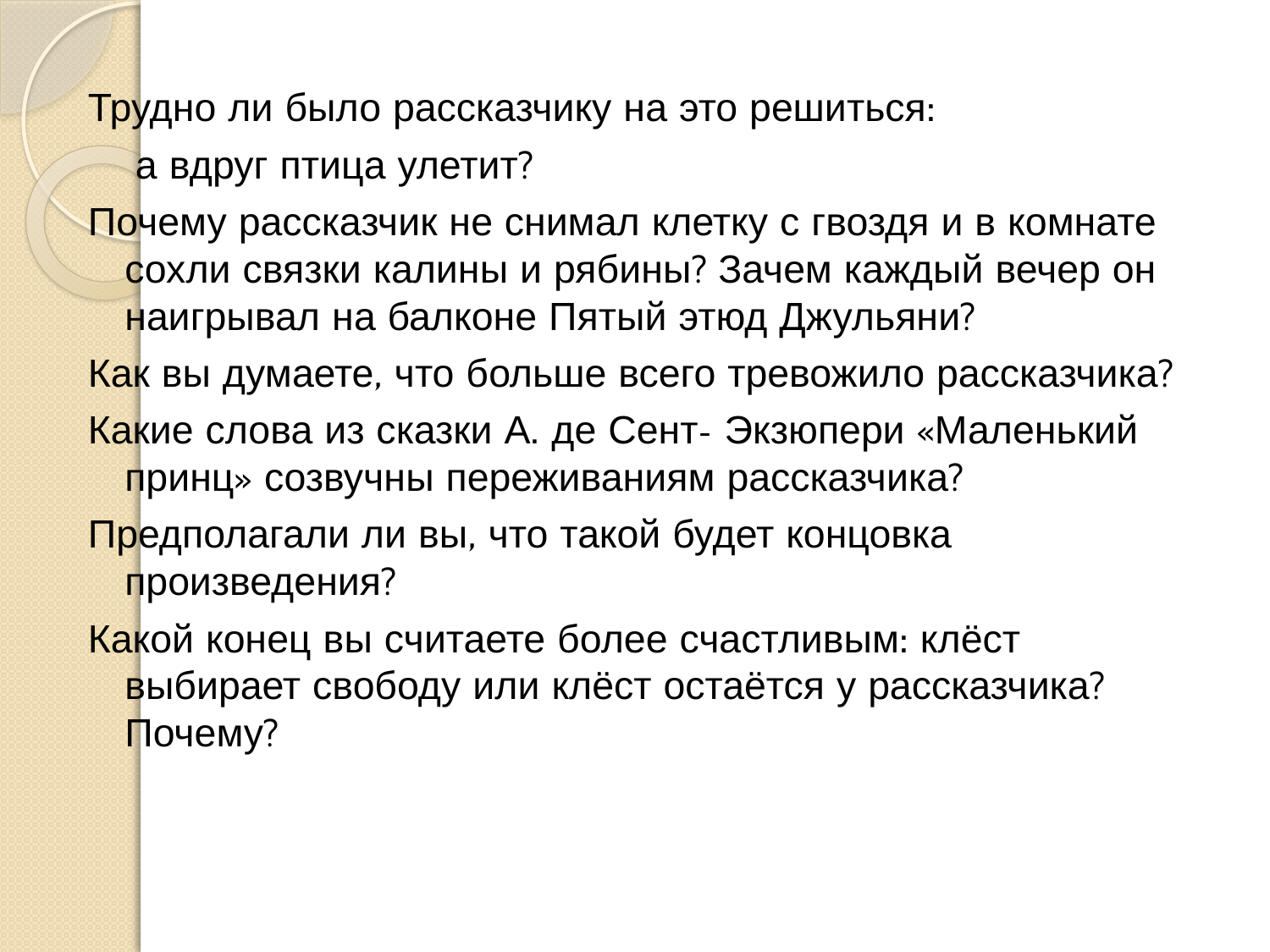

Трудно ли было рассказчику на это решиться:
    а вдруг птица улетит?
Почему рассказчик не снимал клетку с гвоздя и в комнате сохли связки калины и рябины? Зачем каждый вечер он наигрывал на балконе Пятый этюд Джульяни?
Как вы думаете, что больше всего тревожило рассказчика?
Какие слова из сказки А. де Сент- Экзюпери «Маленький принц» созвучны переживаниям рассказчика?
Предполагали ли вы, что такой будет концовка произведения?
Какой конец вы считаете более счастливым: клёст выбирает свободу или клёст остаётся у рассказчика? Почему?